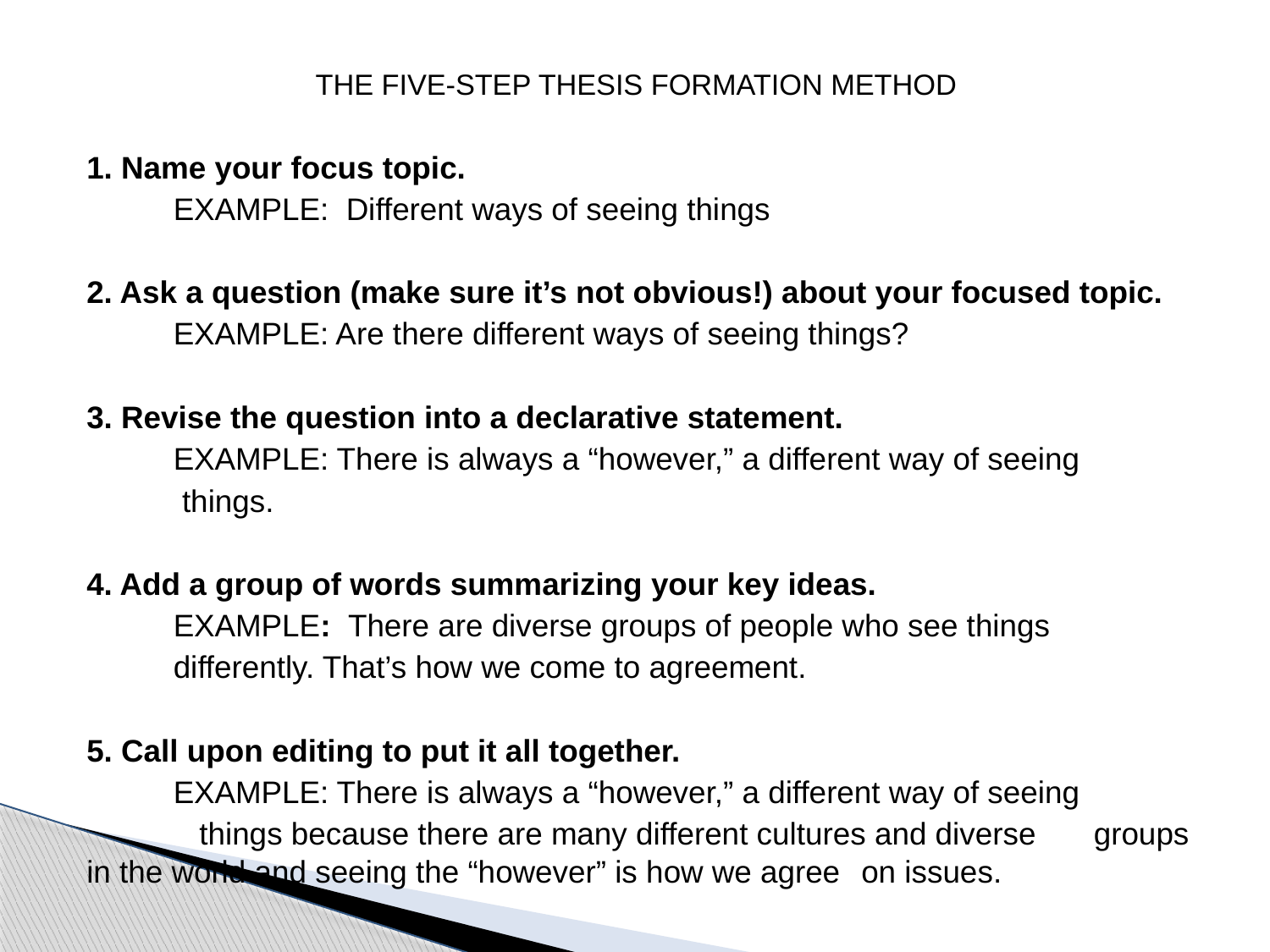

THE FIVE-STEP THESIS FORMATION METHOD

1. Name your focus topic.
          EXAMPLE:  Different ways of seeing things

2. Ask a question (make sure it’s not obvious!) about your focused topic.
          EXAMPLE: Are there different ways of seeing things?

3. Revise the question into a declarative statement.
          EXAMPLE: There is always a “however,” a different way of seeing
           things.

4. Add a group of words summarizing your key ideas.
          EXAMPLE:  There are diverse groups of people who see things
          differently. That’s how we come to agreement.

5. Call upon editing to put it all together.
          EXAMPLE: There is always a “however,” a different way of seeing
             things because there are many different cultures and diverse   	groups in the world and seeing the “however” is how we agree 	on issues.